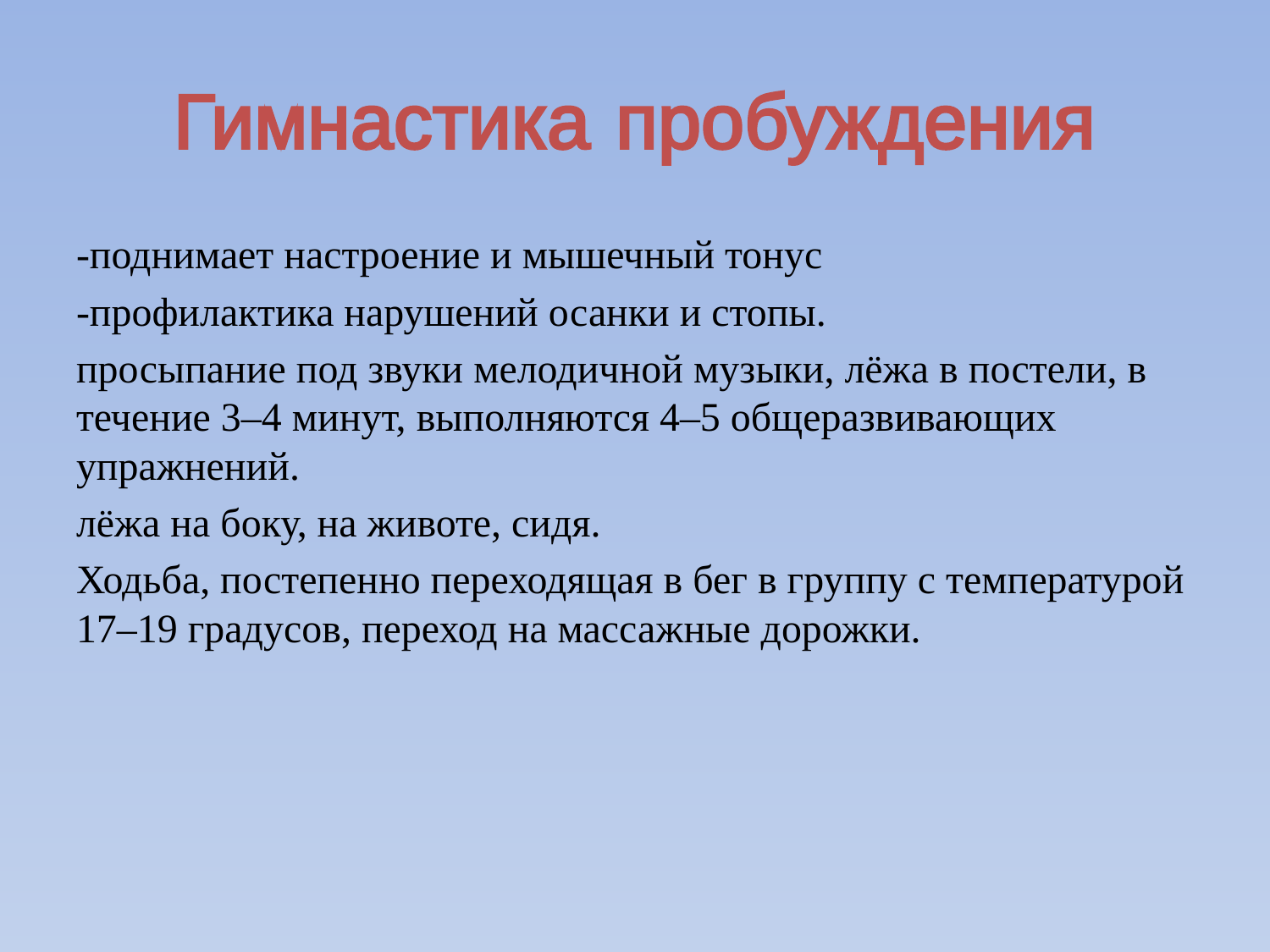

# Гимнастика пробуждения
-поднимает настроение и мышечный тонус
-профилактика нарушений осанки и стопы.
просыпание под звуки мелодичной музыки, лёжа в постели, в течение 3–4 минут, выполняются 4–5 общеразвивающих упражнений.
лёжа на боку, на животе, сидя.
Ходьба, постепенно переходящая в бег в группу с температурой 17–19 градусов, переход на массажные дорожки.